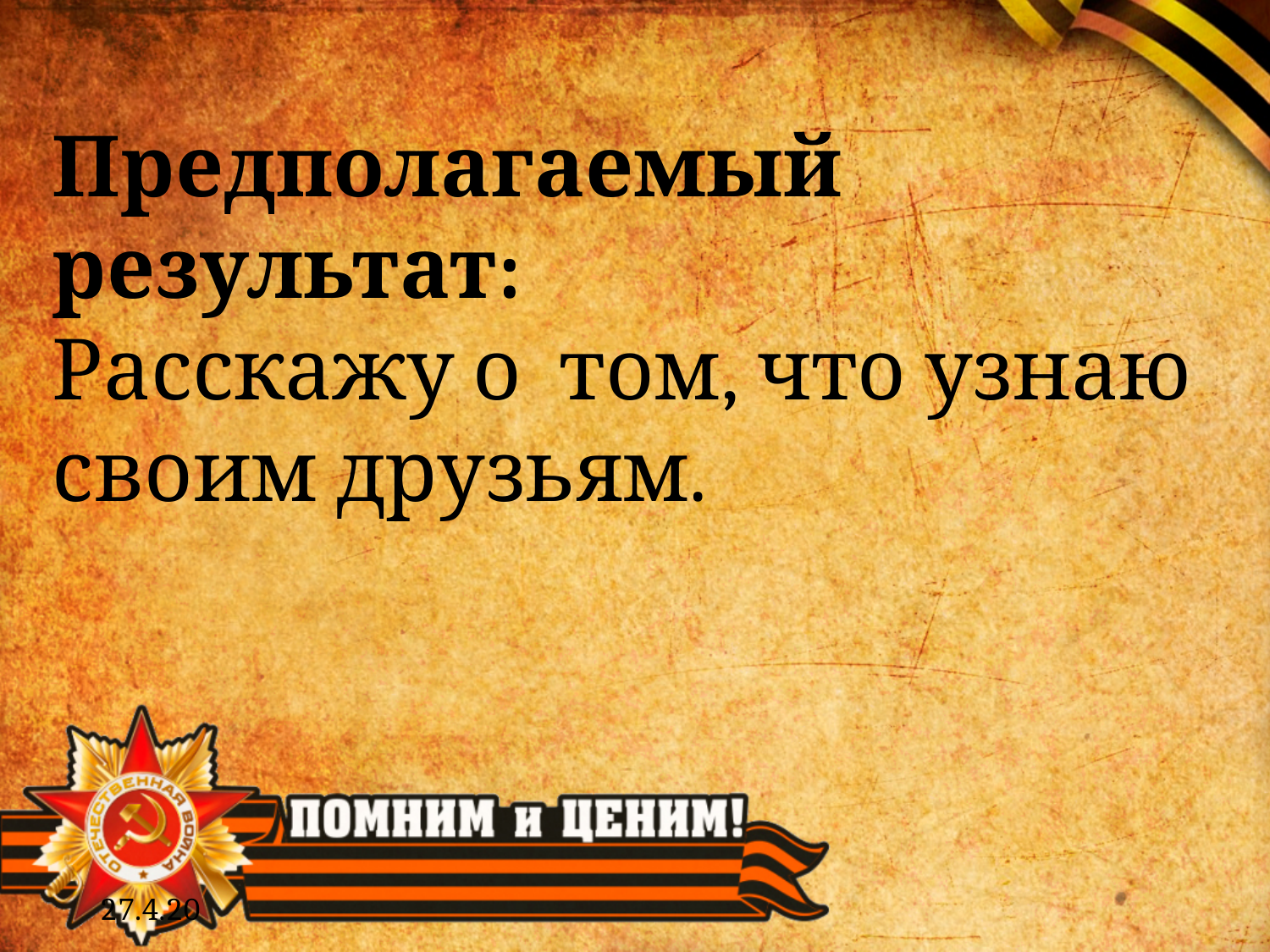

Предполагаемый результат:
Расскажу о  том, что узнаю своим друзьям.
27.4.20